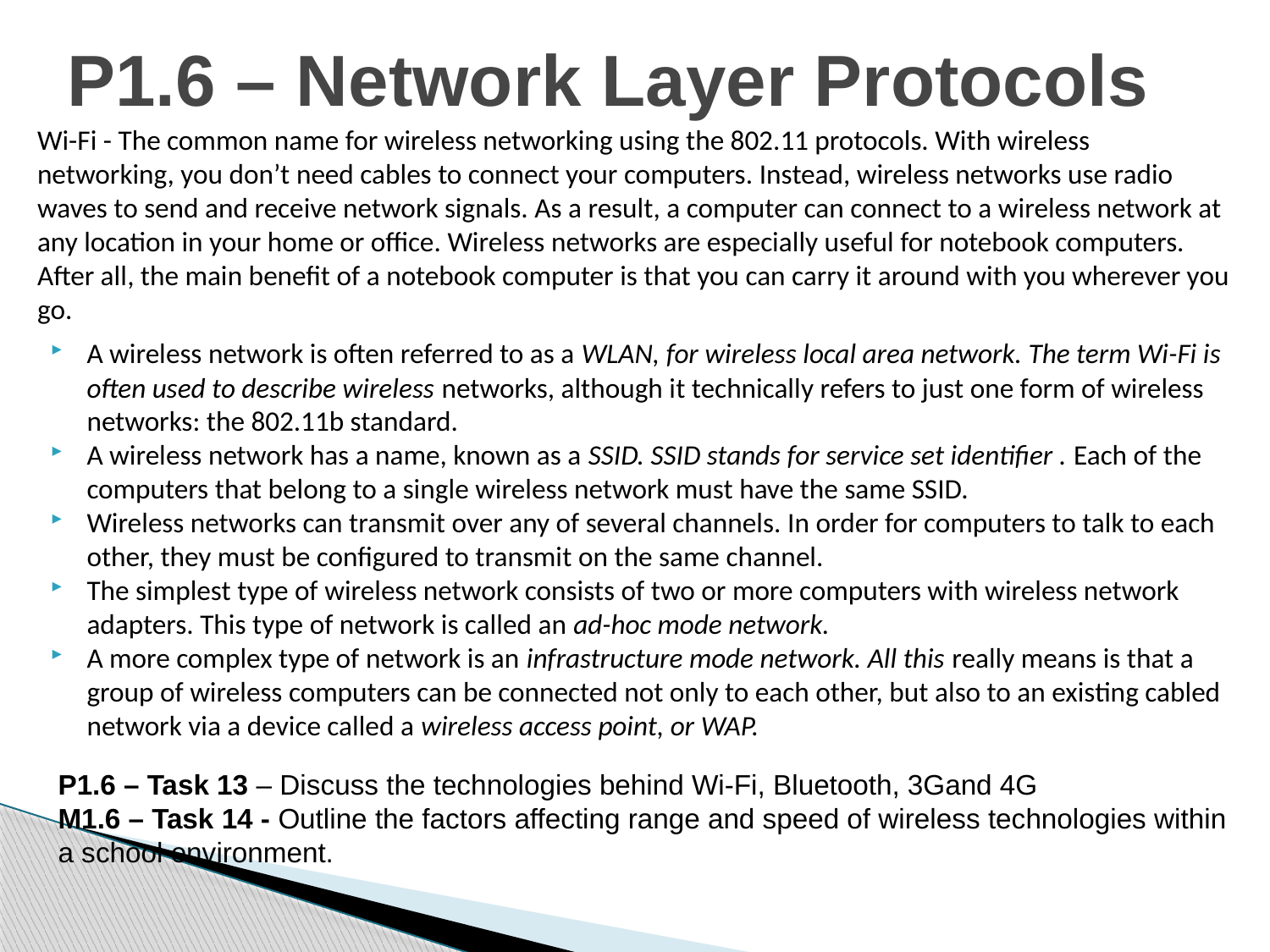

# P1.6 – Network Layer Protocols
Wi-Fi - The common name for wireless networking using the 802.11 protocols. With wireless networking, you don’t need cables to connect your computers. Instead, wireless networks use radio waves to send and receive network signals. As a result, a computer can connect to a wireless network at any location in your home or office. Wireless networks are especially useful for notebook computers. After all, the main benefit of a notebook computer is that you can carry it around with you wherever you go.
A wireless network is often referred to as a WLAN, for wireless local area network. The term Wi-Fi is often used to describe wireless networks, although it technically refers to just one form of wireless networks: the 802.11b standard.
A wireless network has a name, known as a SSID. SSID stands for service set identifier . Each of the computers that belong to a single wireless network must have the same SSID.
Wireless networks can transmit over any of several channels. In order for computers to talk to each other, they must be configured to transmit on the same channel.
The simplest type of wireless network consists of two or more computers with wireless network adapters. This type of network is called an ad-hoc mode network.
A more complex type of network is an infrastructure mode network. All this really means is that a group of wireless computers can be connected not only to each other, but also to an existing cabled network via a device called a wireless access point, or WAP.
P1.6 – Task 13 – Discuss the technologies behind Wi-Fi, Bluetooth, 3Gand 4G
M1.6 – Task 14 - Outline the factors affecting range and speed of wireless technologies within a school environment.